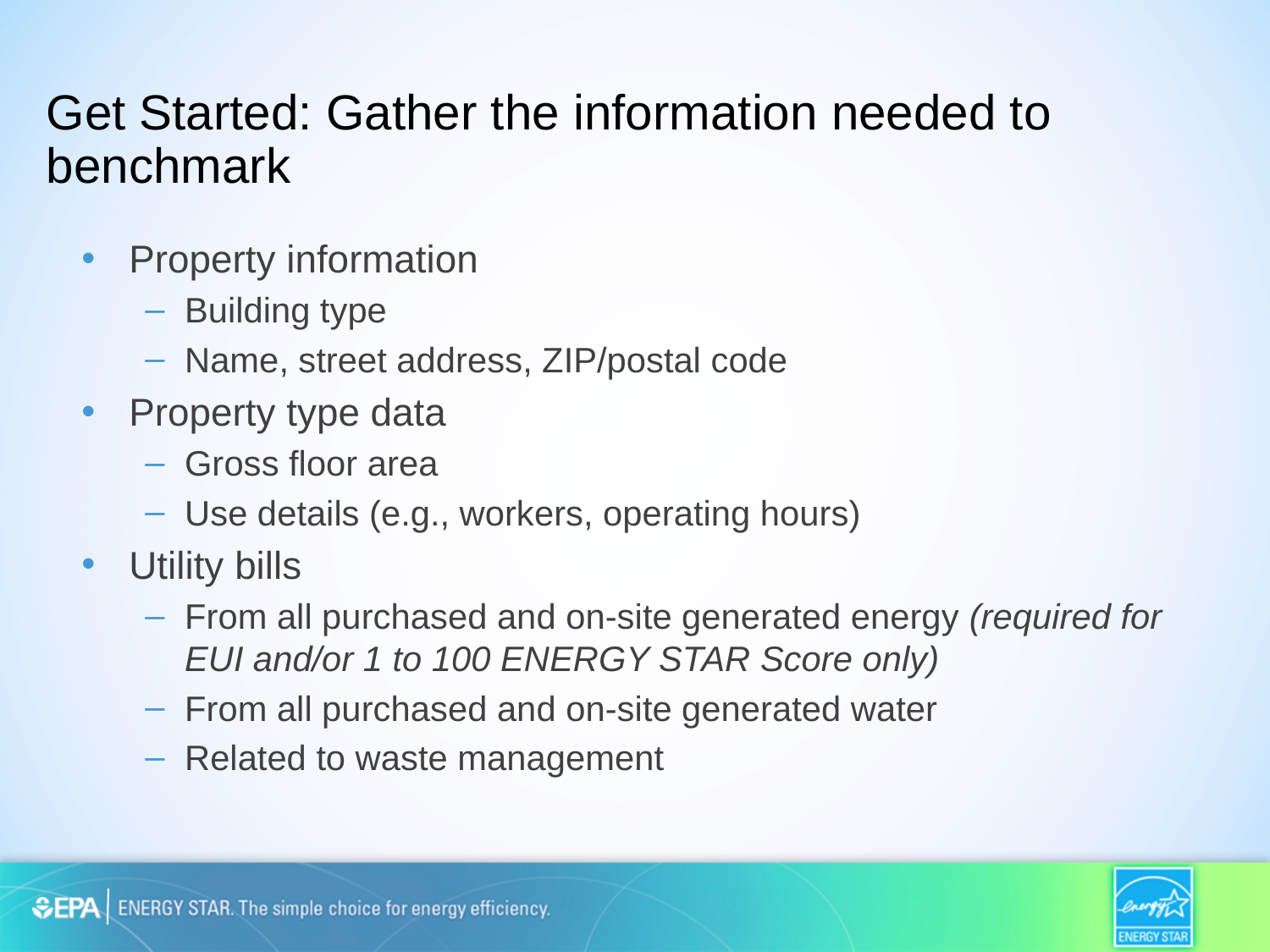

# Get Started: Gather the information needed to benchmark

Property information
Building type
Name, street address, ZIP/postal code
Property type data
Gross floor area
Use details (e.g., workers, operating hours)
Utility bills
From all purchased and on-site generated energy (required for EUI and/or 1 to 100 ENERGY STAR Score only)
From all purchased and on-site generated water
Related to waste management